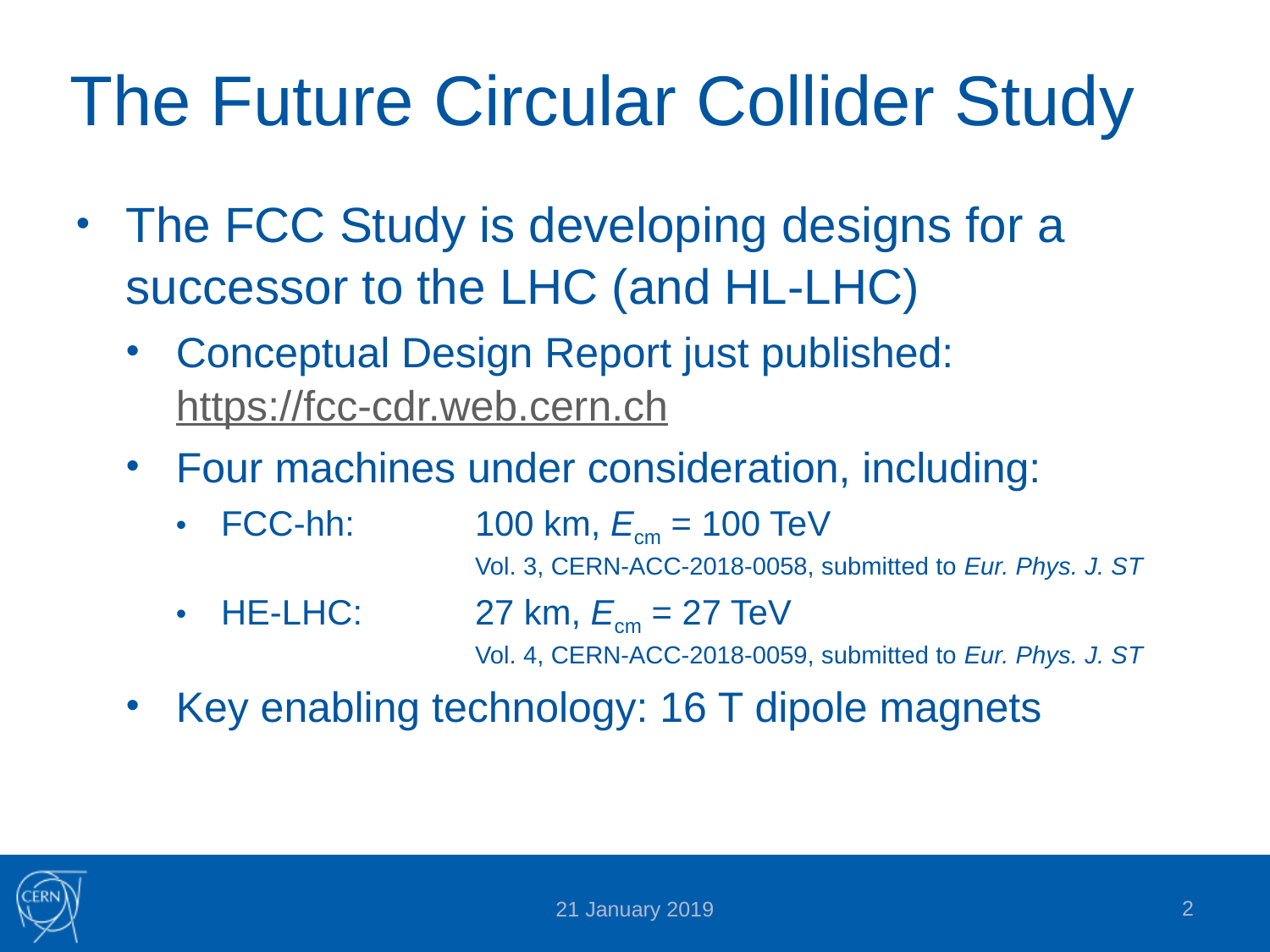

# The Future Circular Collider Study
The FCC Study is developing designs for a successor to the LHC (and HL-LHC)
Conceptual Design Report just published:
https://fcc-cdr.web.cern.ch
Four machines under consideration, including:
FCC-hh:	100 km, Ecm = 100 TeV
		Vol. 3, CERN-ACC-2018-0058, submitted to Eur. Phys. J. ST
HE-LHC: 	27 km, Ecm = 27 TeV
		Vol. 4, CERN-ACC-2018-0059, submitted to Eur. Phys. J. ST
Key enabling technology: 16 T dipole magnets

2
21 January 2019